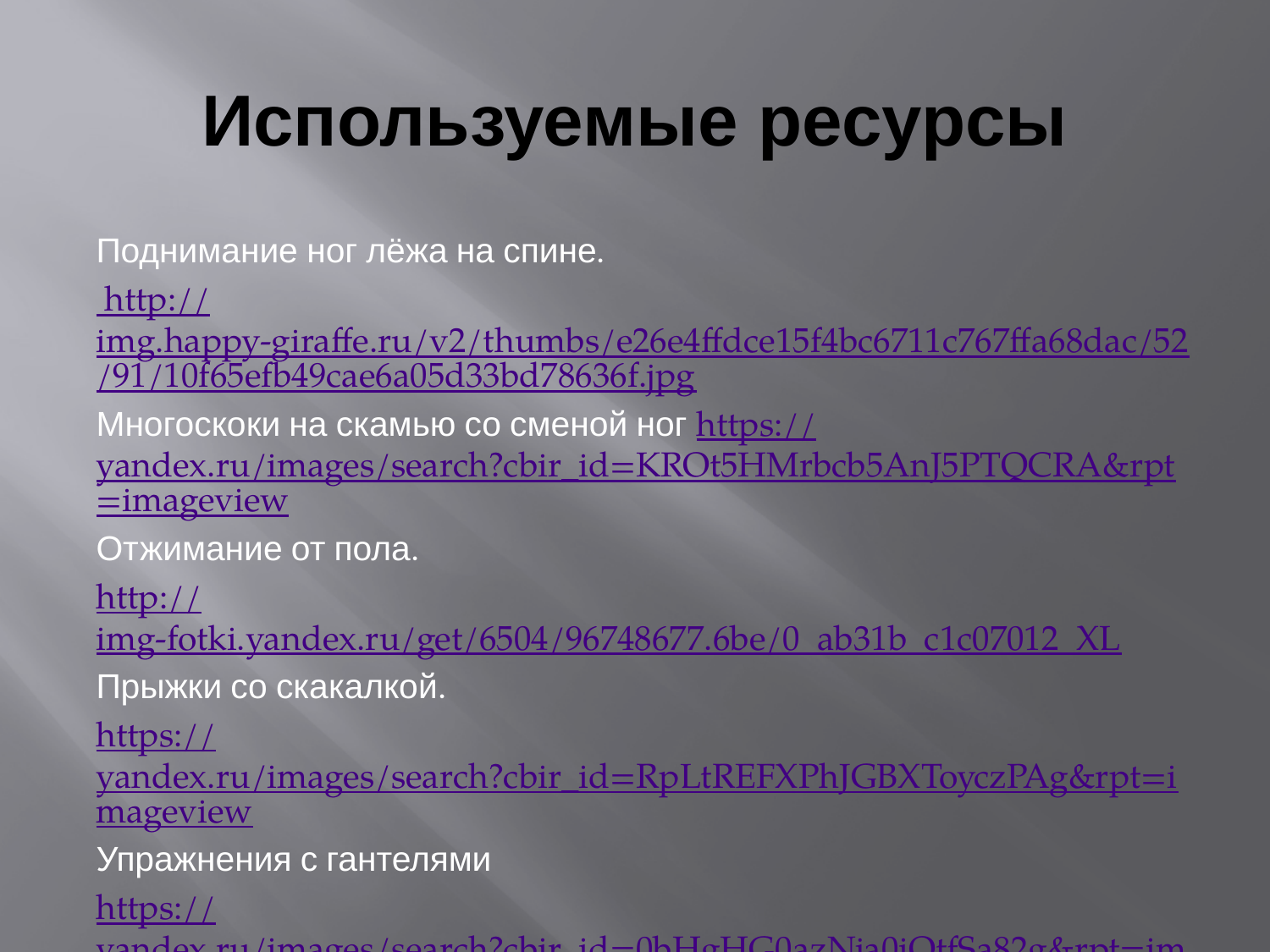

# Используемые ресурсы
Поднимание ног лёжа на спине.
 http://img.happy-giraffe.ru/v2/thumbs/e26e4ffdce15f4bc6711c767ffa68dac/52/91/10f65efb49cae6a05d33bd78636f.jpg
Многоскоки на скамью со сменой ног https://yandex.ru/images/search?cbir_id=KROt5HMrbcb5AnJ5PTQCRA&rpt=imageview
Отжимание от пола.
http://img-fotki.yandex.ru/get/6504/96748677.6be/0_ab31b_c1c07012_XL
Прыжки со скакалкой.
https://yandex.ru/images/search?cbir_id=RpLtREFXPhJGBXToyczPAg&rpt=imageview
Упражнения с гантелями
https://yandex.ru/images/search?cbir_id=0bHgHG0azNja0iQtfSa82g&rpt=imageview